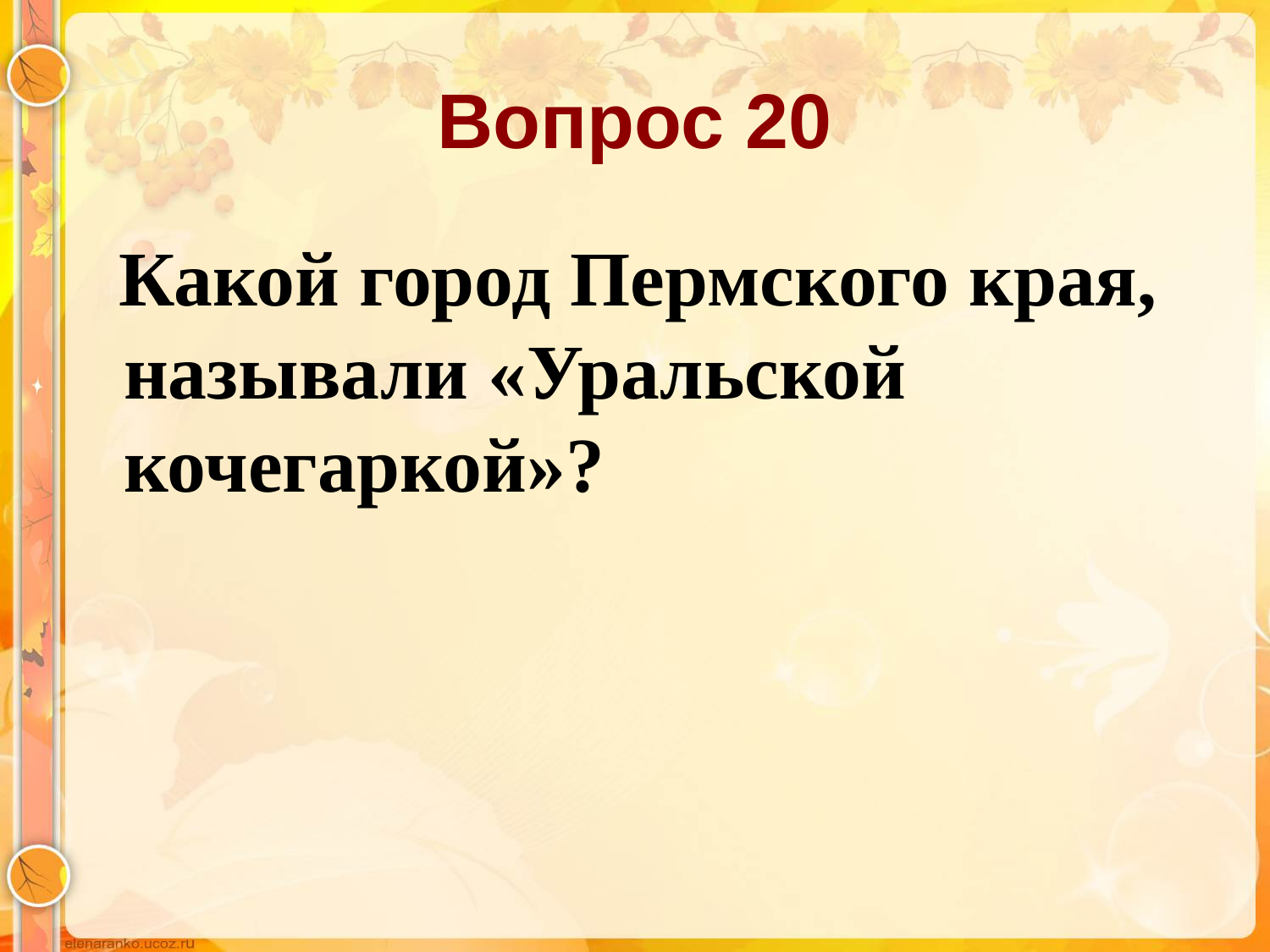

# Вопрос 20
   Какой город Пермского края, называли «Уральской кочегаркой»?